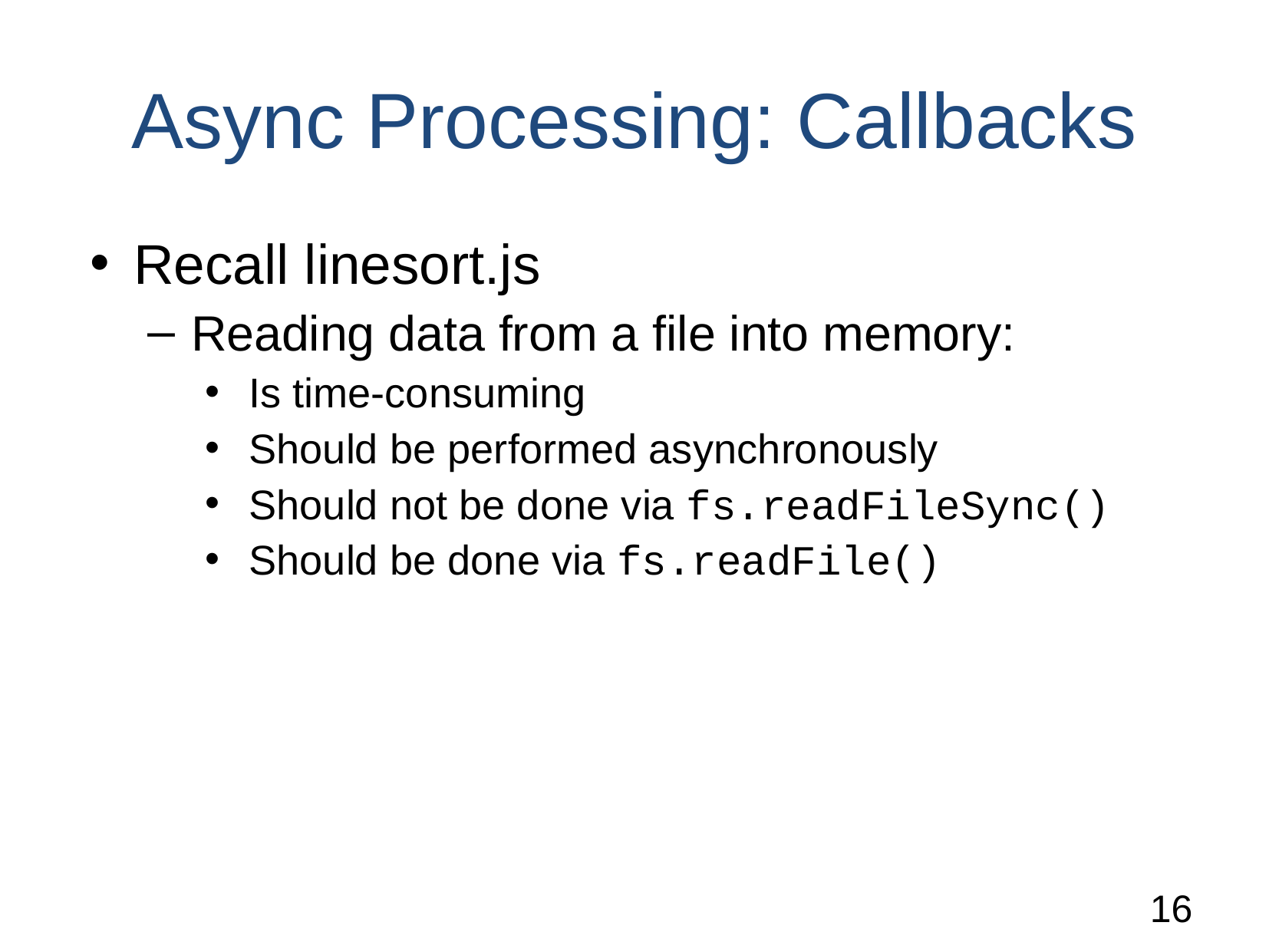

# Async Processing: Callbacks
Recall linesort.js
Reading data from a file into memory:
Is time-consuming
Should be performed asynchronously
Should not be done via fs.readFileSync()
Should be done via fs.readFile()

16